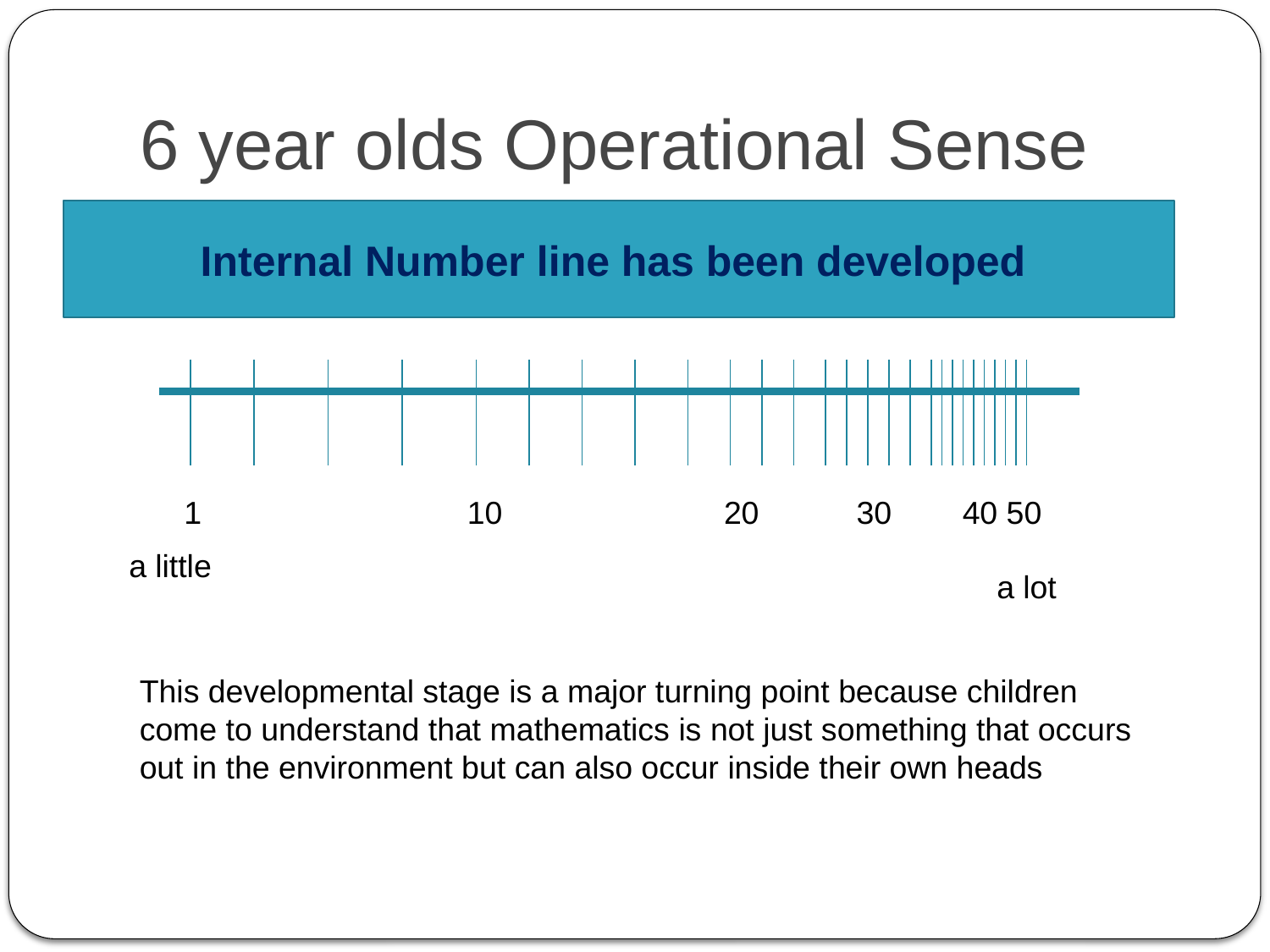

# 6 year olds Operational Sense
Internal Number line has been developed
     1                              10                         20           30        40 50
a little
a lot
This developmental stage is a major turning point because children come to understand that mathematics is not just something that occurs out in the environment but can also occur inside their own heads